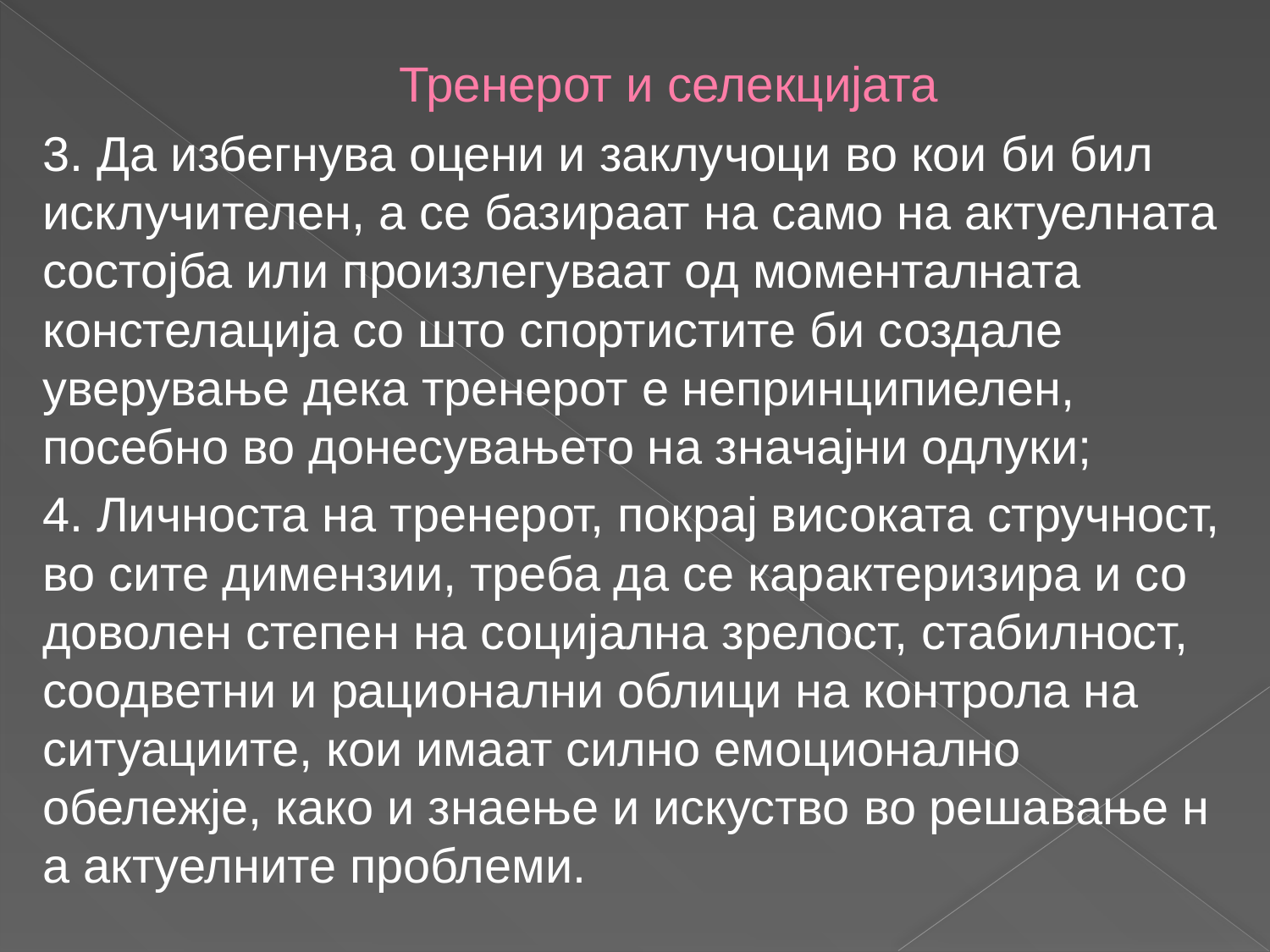

# Тренерот и селекцијата
3. Да избегнува оцени и заклучоци во кои би бил исклучителен, а се базираат на само на актуелната состојба или произлегуваат од моменталната констелација со што спортистите би создале уверување дека тренерот е непринципиелен, посебно во донесувањето на значајни одлуки;
4. Личноста на тренерот, покрај високата стручност, во сите димензии, треба да се карактеризира и со доволен степен на социјална зрелост, стабилност, соодветни и рационални облици на контрола на ситуациите, кои имаат силно емоционално обележје, како и знаење и искуство во решавање н а актуелните проблеми.